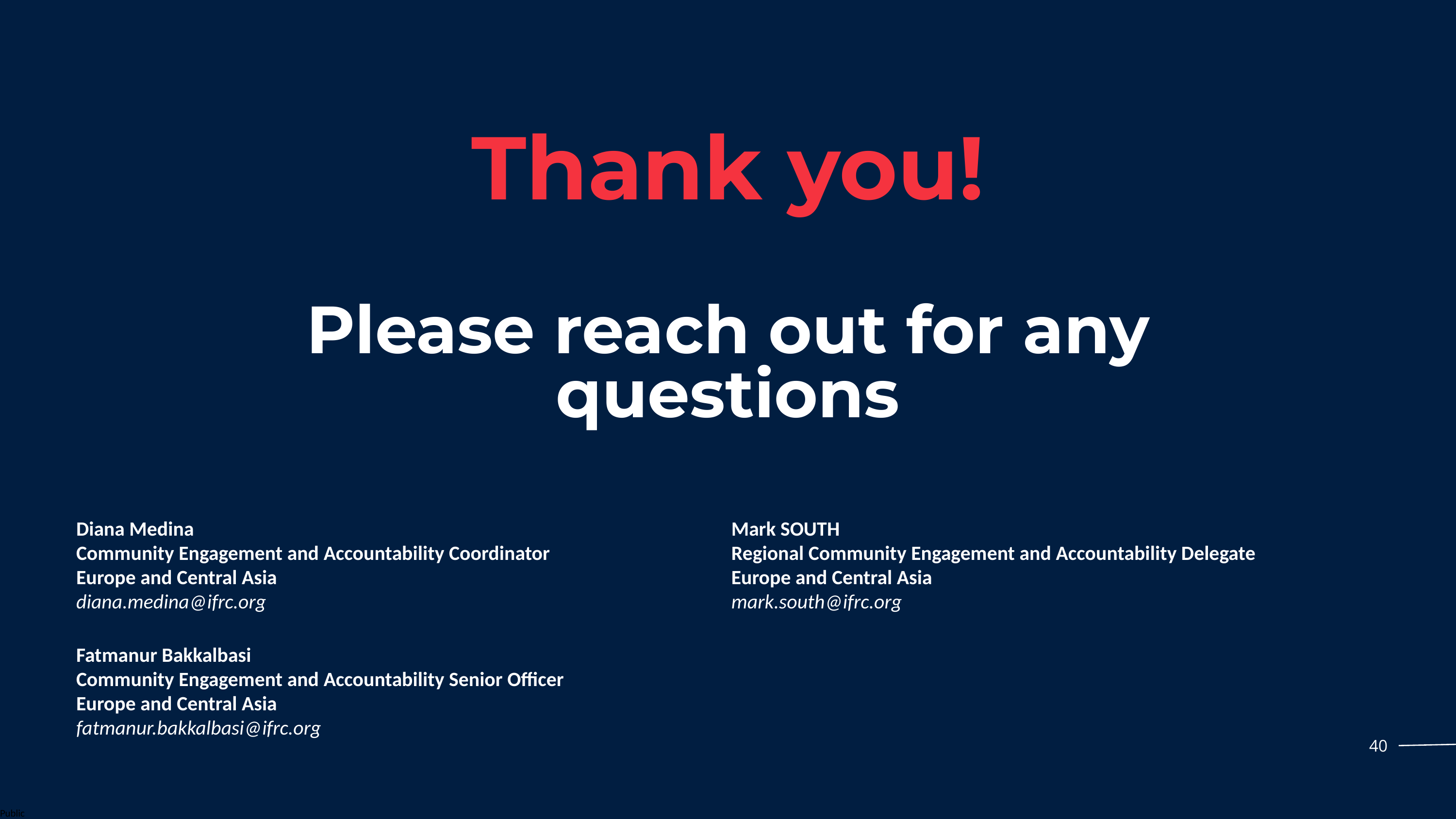

Thank you!

Please reach out for any questions
Mark SOUTH
Regional Community Engagement and Accountability Delegate
Europe and Central Asia
mark.south@ifrc.org
Diana Medina
Community Engagement and Accountability Coordinator
Europe and Central Asia
diana.medina@ifrc.org
Fatmanur Bakkalbasi
Community Engagement and Accountability Senior Officer
Europe and Central Asia
fatmanur.bakkalbasi@ifrc.org